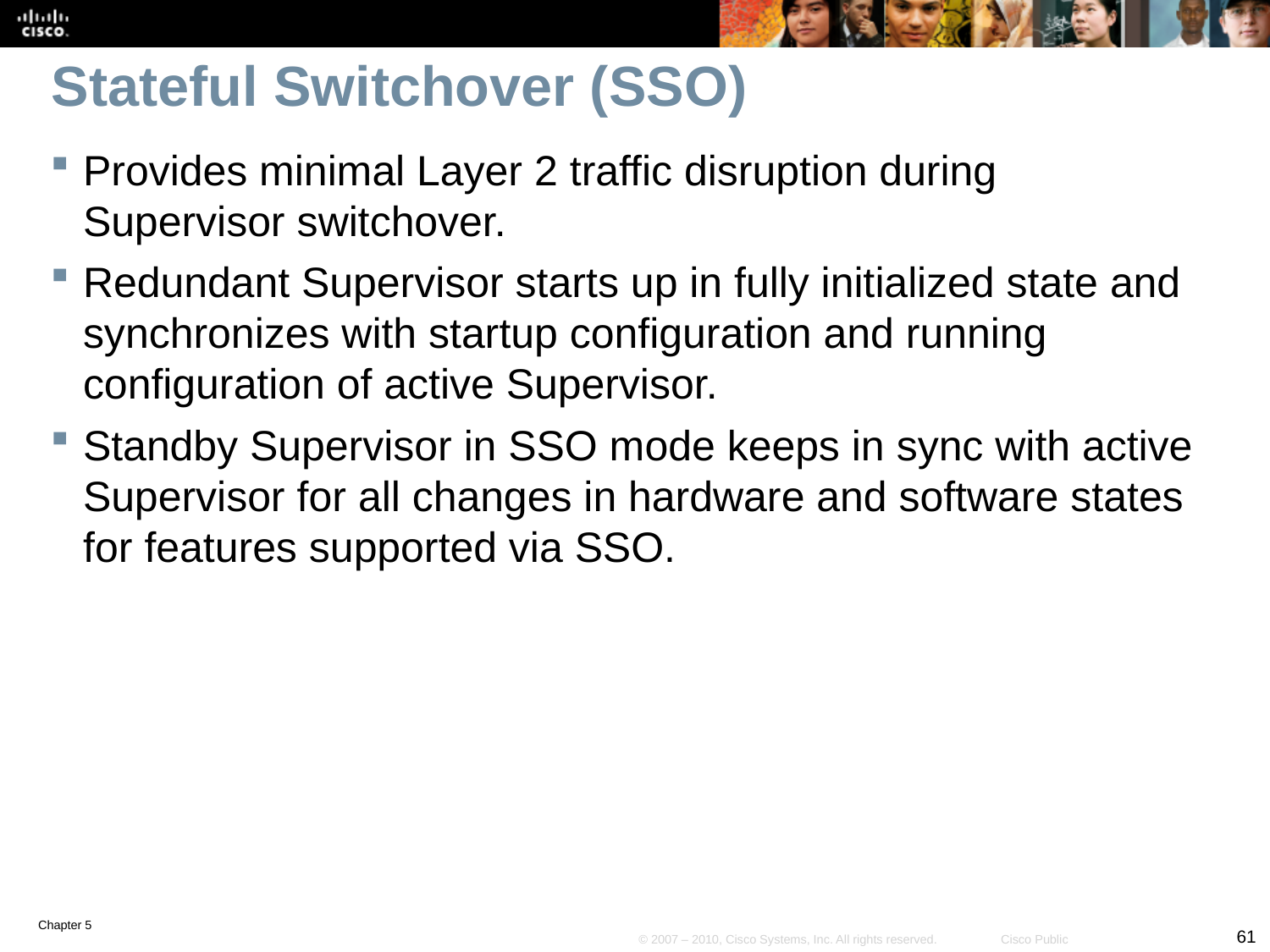

# Stateful Switchover (SSO)
Provides minimal Layer 2 traffic disruption during Supervisor switchover.
Redundant Supervisor starts up in fully initialized state and synchronizes with startup configuration and running configuration of active Supervisor.
Standby Supervisor in SSO mode keeps in sync with active Supervisor for all changes in hardware and software states for features supported via SSO.